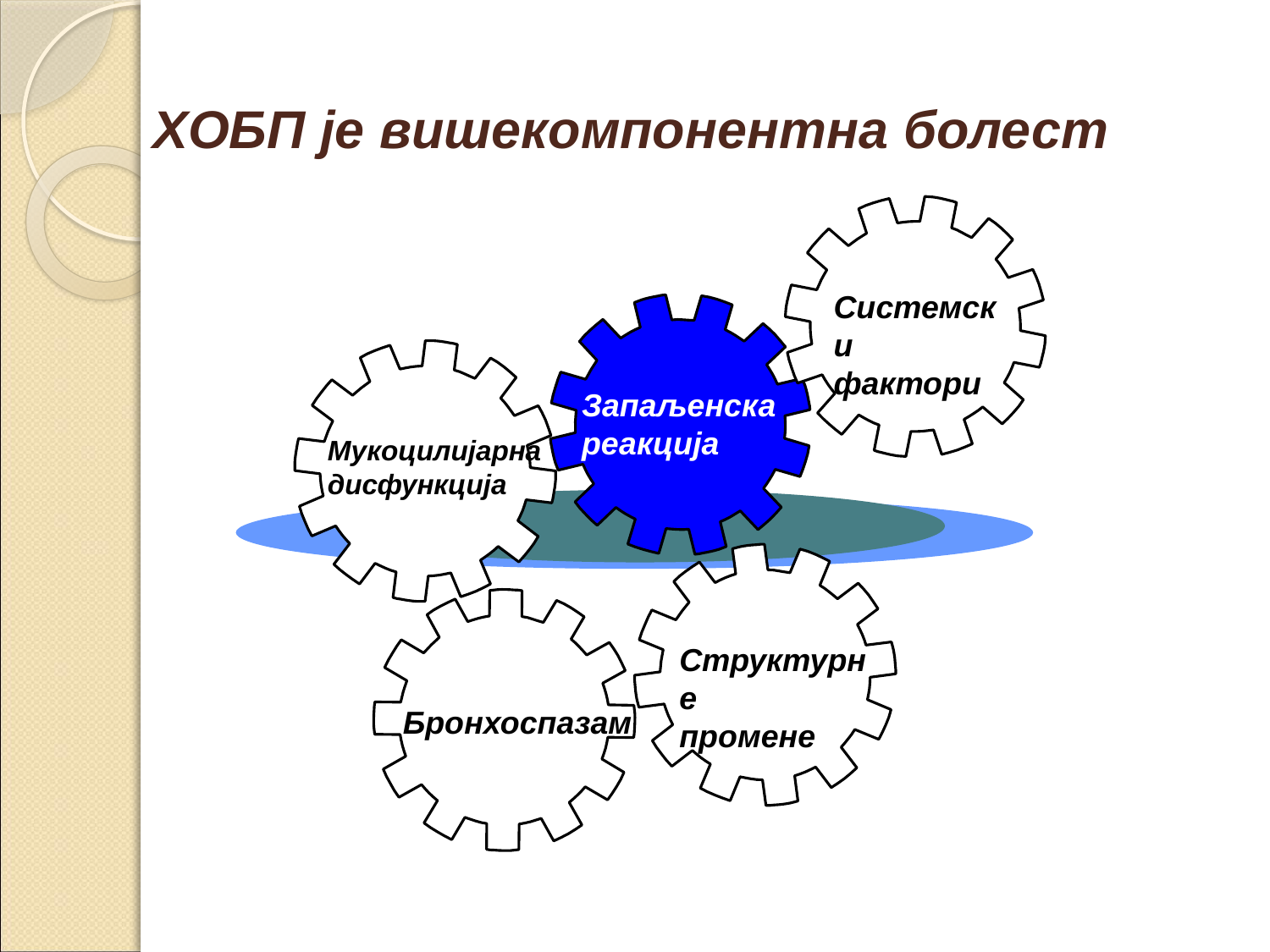

# ХОБП је вишекомпонентна болест

Системски
фактори

Запаљенска
реакција
Мукоцилијарна
дисфункција

Структурне
промене
Бронхоспазам